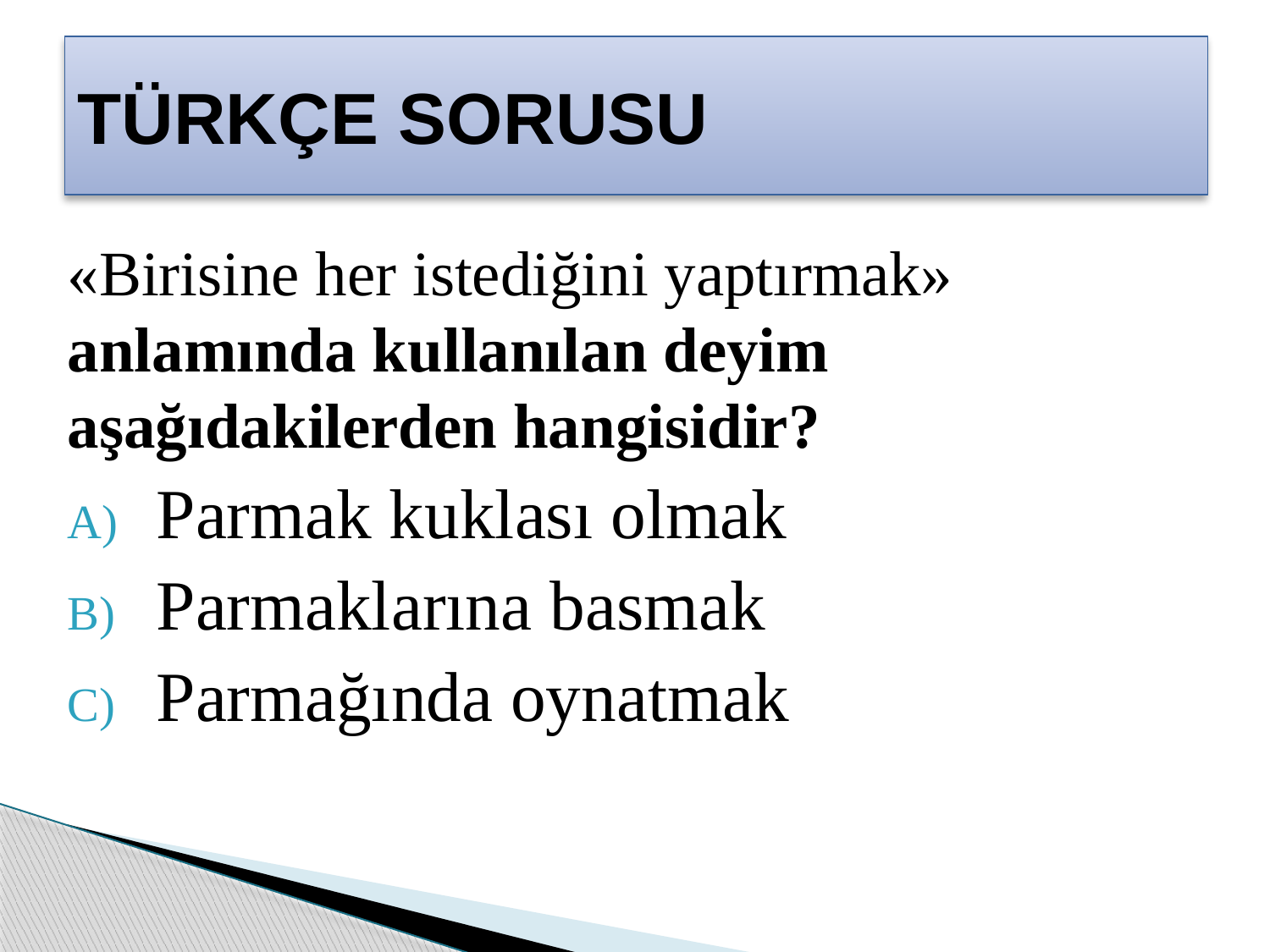

# TÜRKÇE SORUSU
«Birisine her istediğini yaptırmak» anlamında kullanılan deyim aşağıdakilerden hangisidir?
 Parmak kuklası olmak
 Parmaklarına basmak
 Parmağında oynatmak